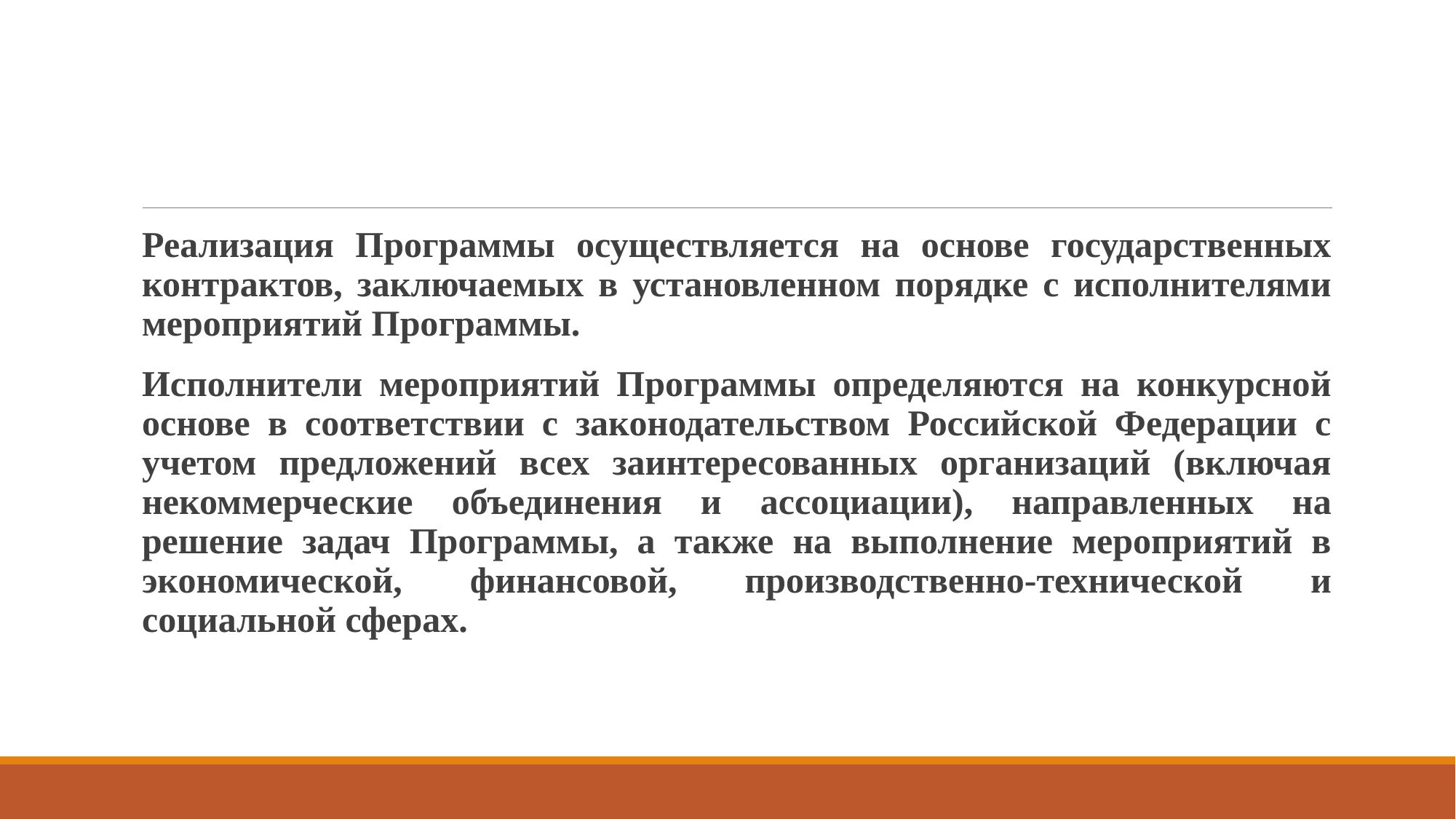

Реализация Программы осуществляется на основе государственных контрактов, заключаемых в установленном порядке с исполнителями мероприятий Программы.
Исполнители мероприятий Программы определяются на конкурсной основе в соответствии с законодательством Российской Федерации с учетом предложений всех заинтересованных организаций (включая некоммерческие объединения и ассоциации), направленных на решение задач Программы, а также на выполнение мероприятий в экономической, финансовой, производственно-технической и социальной сферах.